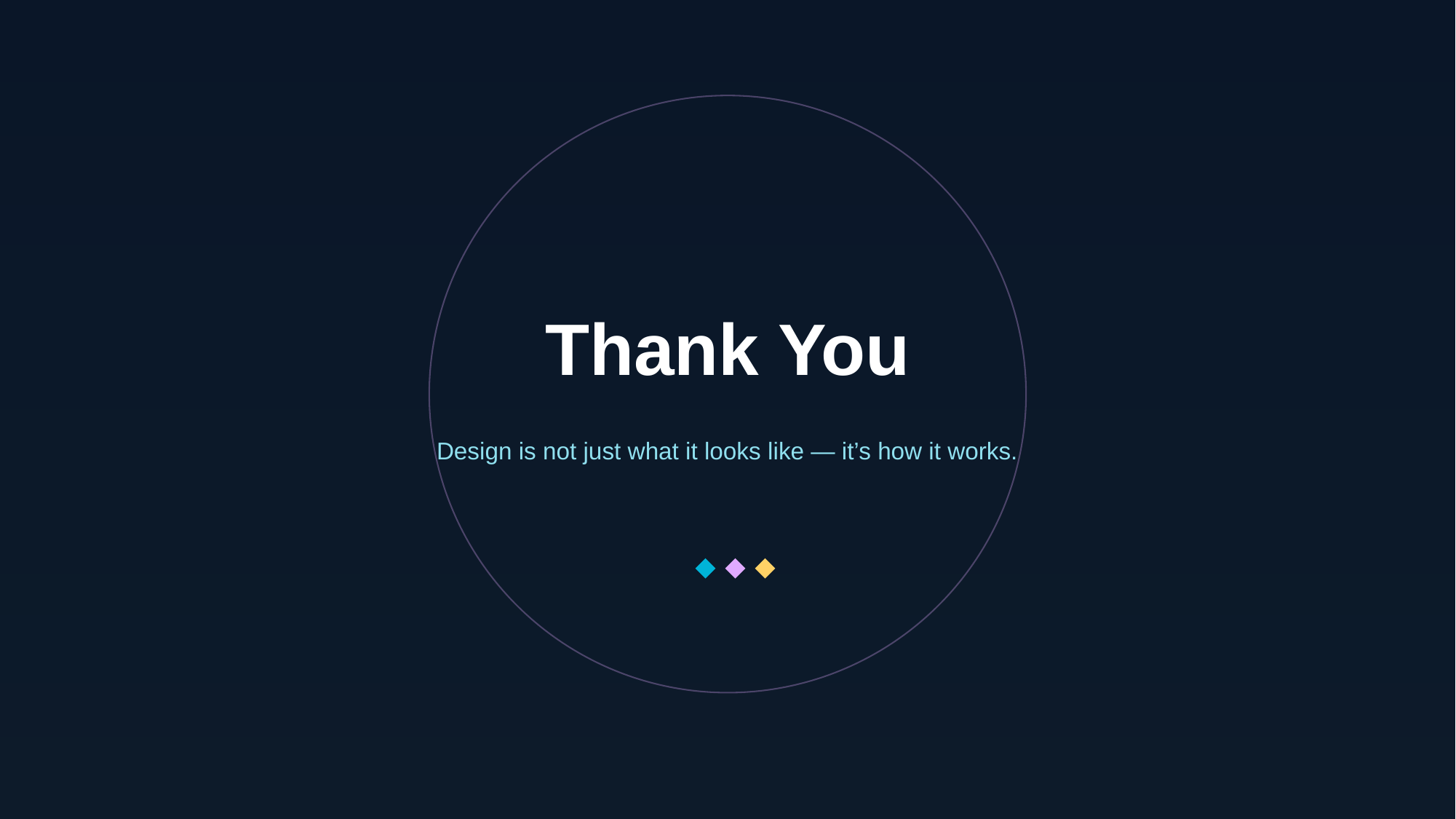

Thank You
Design is not just what it looks like — it’s how it works.